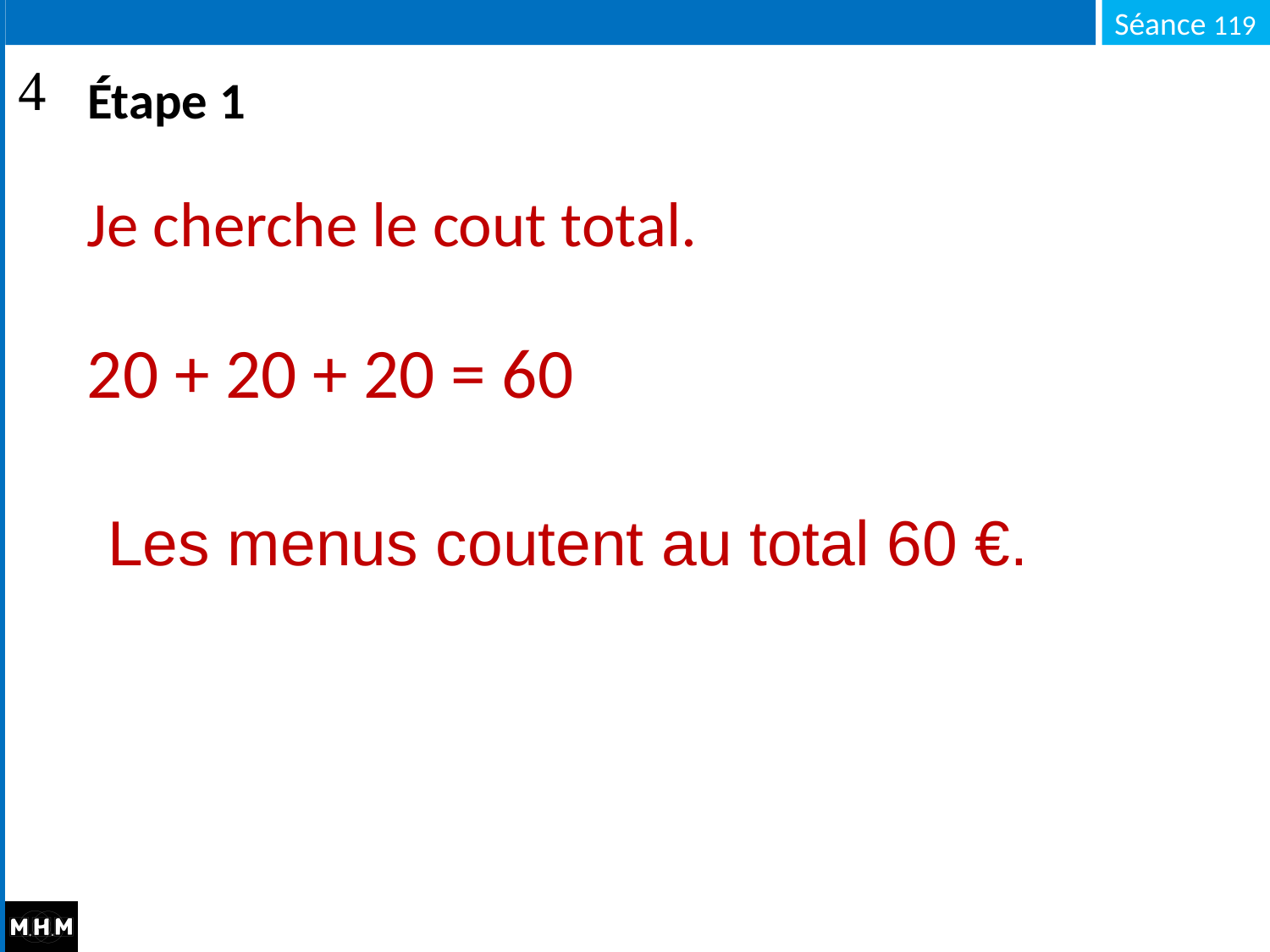

# Étape 1
Je cherche le cout total.
20 + 20 + 20 = 60
Les menus coutent au total 60 €.